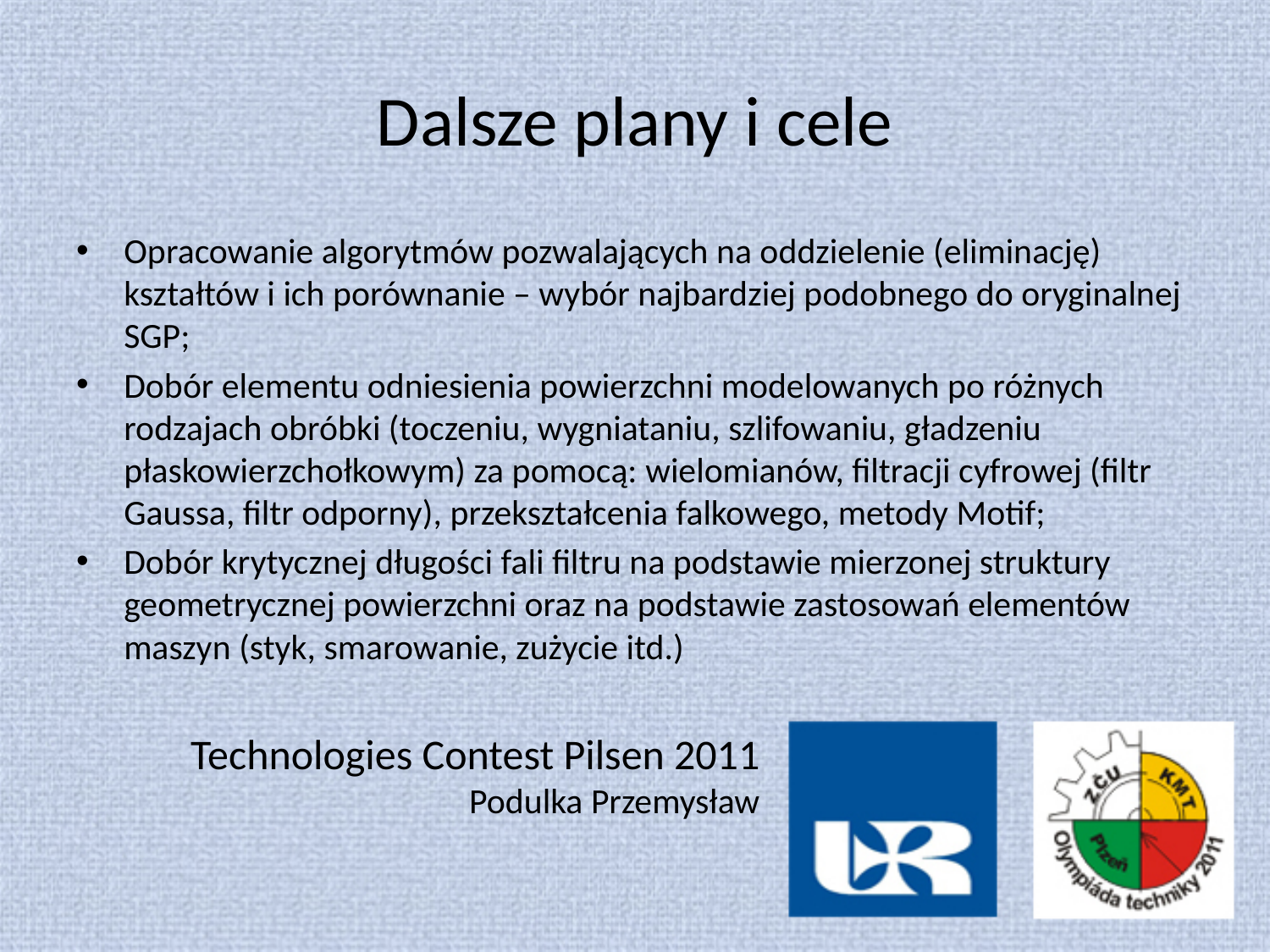

# Dalsze plany i cele
Opracowanie algorytmów pozwalających na oddzielenie (eliminację) kształtów i ich porównanie – wybór najbardziej podobnego do oryginalnej SGP;
Dobór elementu odniesienia powierzchni modelowanych po różnych rodzajach obróbki (toczeniu, wygniataniu, szlifowaniu, gładzeniu płaskowierzchołkowym) za pomocą: wielomianów, filtracji cyfrowej (filtr Gaussa, filtr odporny), przekształcenia falkowego, metody Motif;
Dobór krytycznej długości fali filtru na podstawie mierzonej struktury geometrycznej powierzchni oraz na podstawie zastosowań elementów maszyn (styk, smarowanie, zużycie itd.)

Technologies Contest Pilsen 2011
Podulka Przemysław